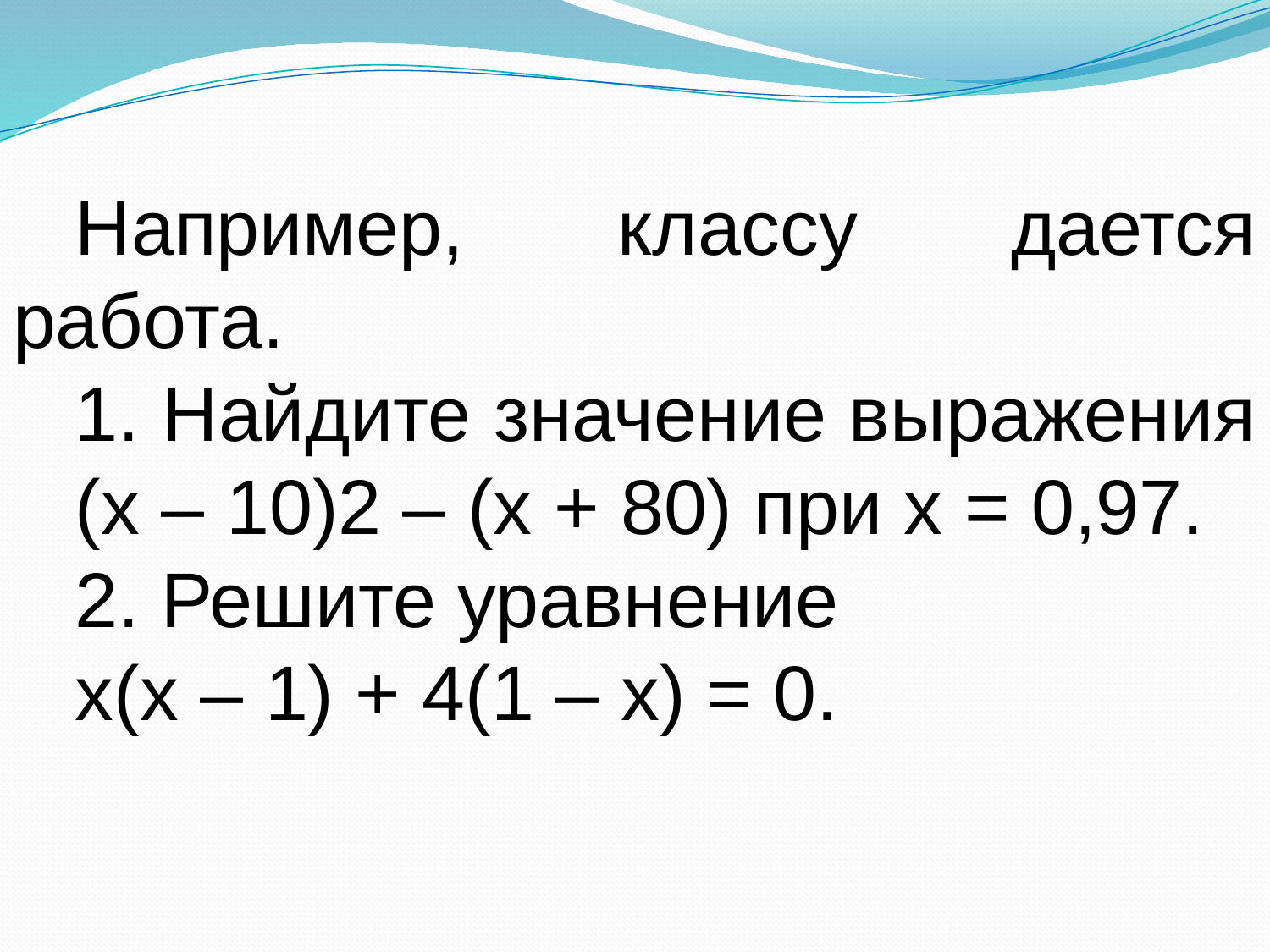

Например, классу дается работа.
1. Найдите значение выражения
(x – 10)2 – (x + 80) при x = 0,97.
2. Решите уравнение
x(x – 1) + 4(1 – x) = 0.